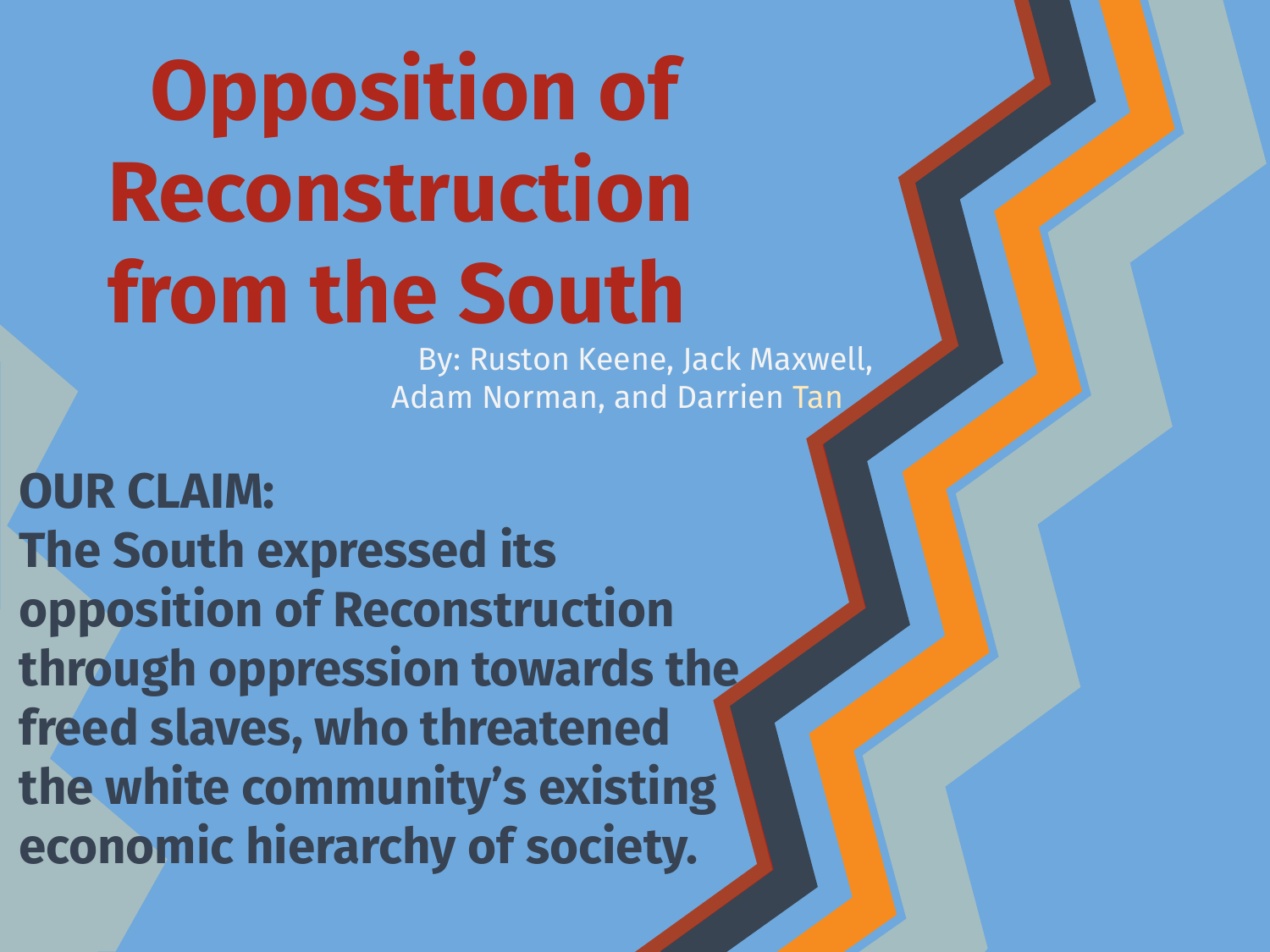

# Opposition of Reconstruction from the South
By: Ruston Keene, Jack Maxwell, Adam Norman, and Darrien Tan
OUR CLAIM:
The South expressed its opposition of Reconstruction through oppression towards the freed slaves, who threatened the white community’s existing economic hierarchy of society.